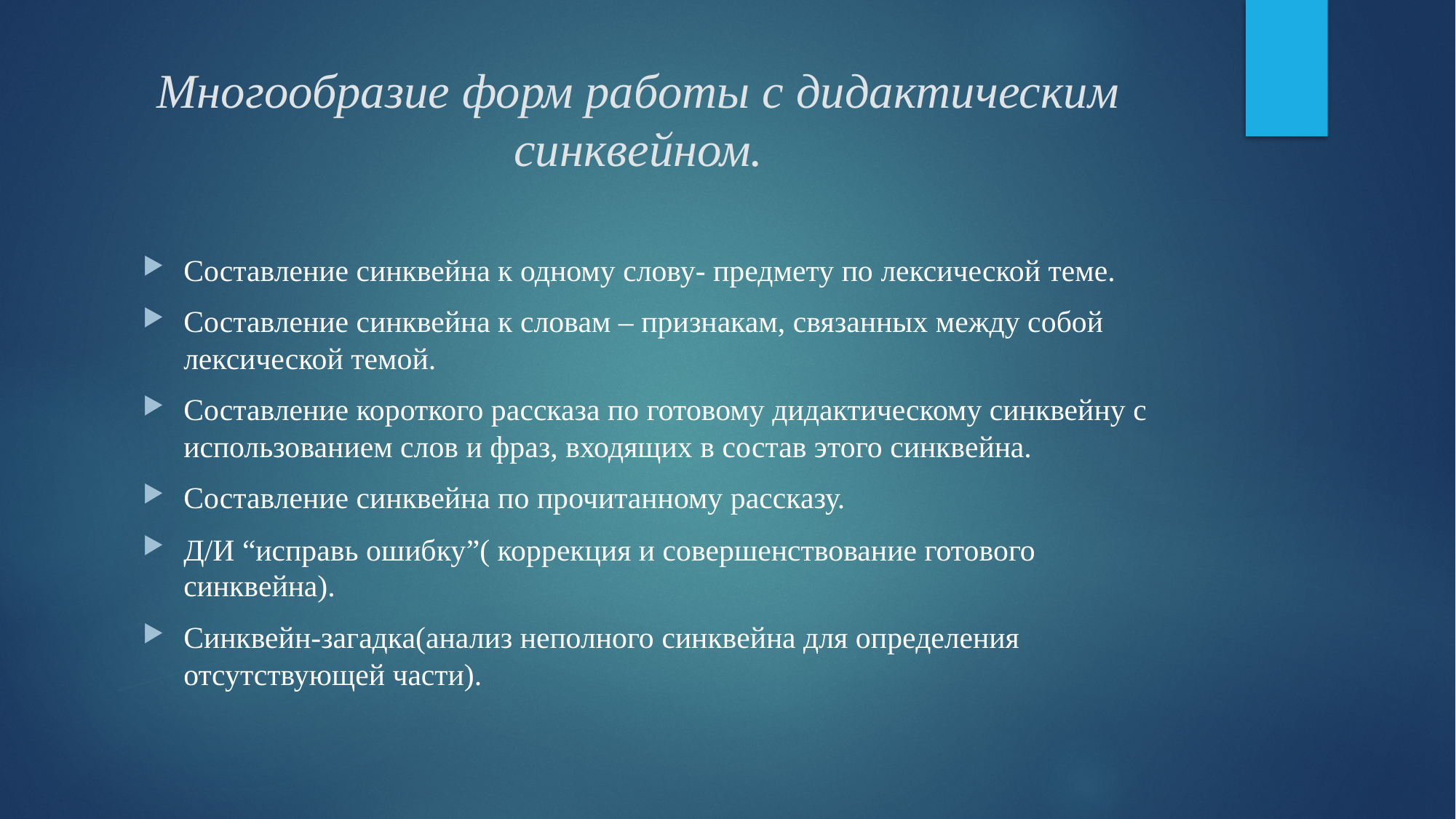

# Многообразие форм работы с дидактическим синквейном.
Составление синквейна к одному слову- предмету по лексической теме.
Составление синквейна к словам – признакам, связанных между собой лексической темой.
Составление короткого рассказа по готовому дидактическому синквейну с использованием слов и фраз, входящих в состав этого синквейна.
Составление синквейна по прочитанному рассказу.
Д/И “исправь ошибку”( коррекция и совершенствование готового синквейна).
Синквейн-загадка(анализ неполного синквейна для определения отсутствующей части).